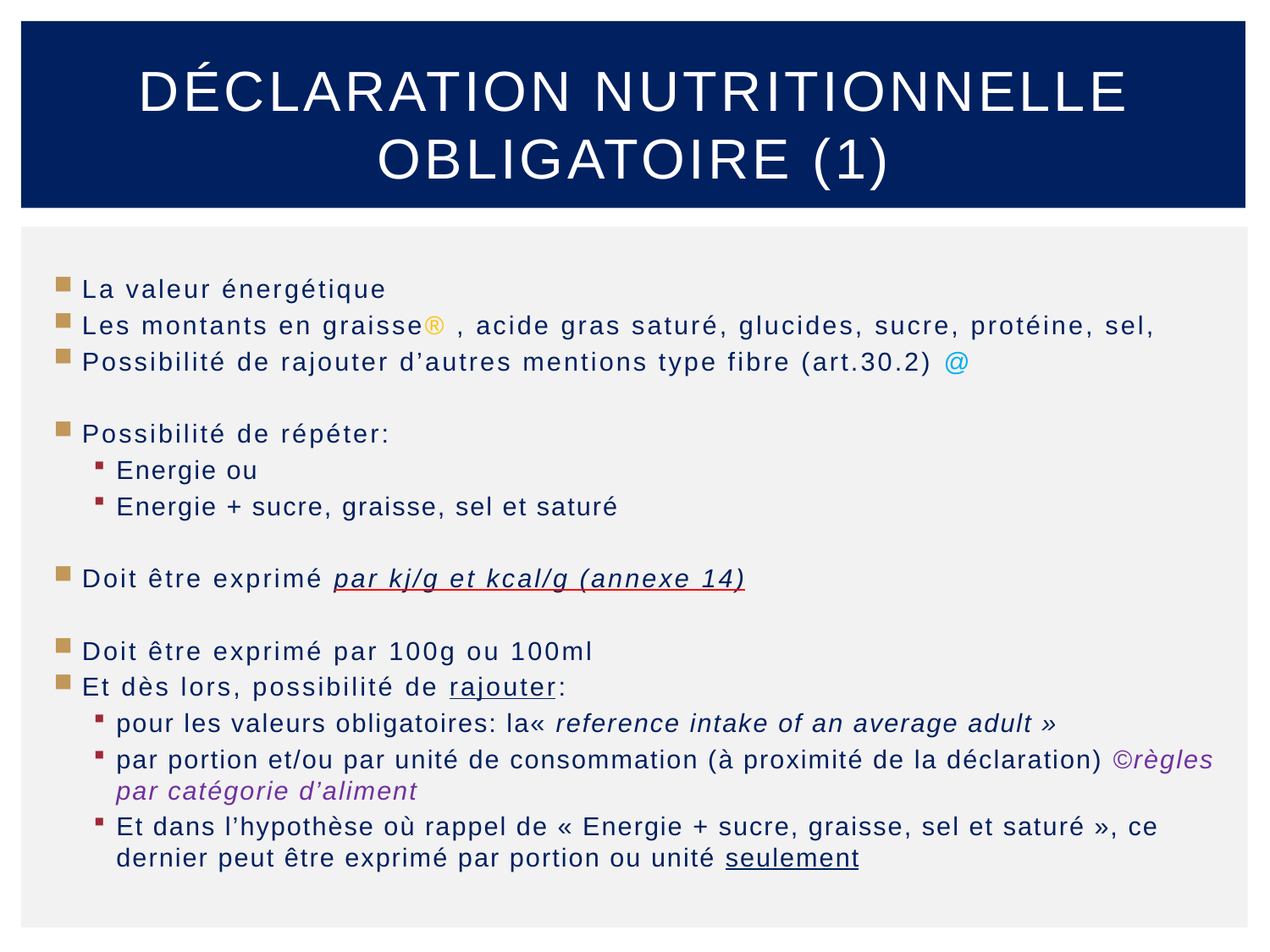

# Déclaration nutritionnelle obligatoire (1)
La valeur énergétique
Les montants en graisse® , acide gras saturé, glucides, sucre, protéine, sel,
Possibilité de rajouter d’autres mentions type fibre (art.30.2) @

Possibilité de répéter:
Energie ou
Energie + sucre, graisse, sel et saturé

Doit être exprimé par kj/g et kcal/g (annexe 14)

Doit être exprimé par 100g ou 100ml
Et dès lors, possibilité de rajouter:
pour les valeurs obligatoires: la« reference intake of an average adult »
par portion et/ou par unité de consommation (à proximité de la déclaration) ©règles par catégorie d’aliment
Et dans l’hypothèse où rappel de « Energie + sucre, graisse, sel et saturé », ce dernier peut être exprimé par portion ou unité seulement